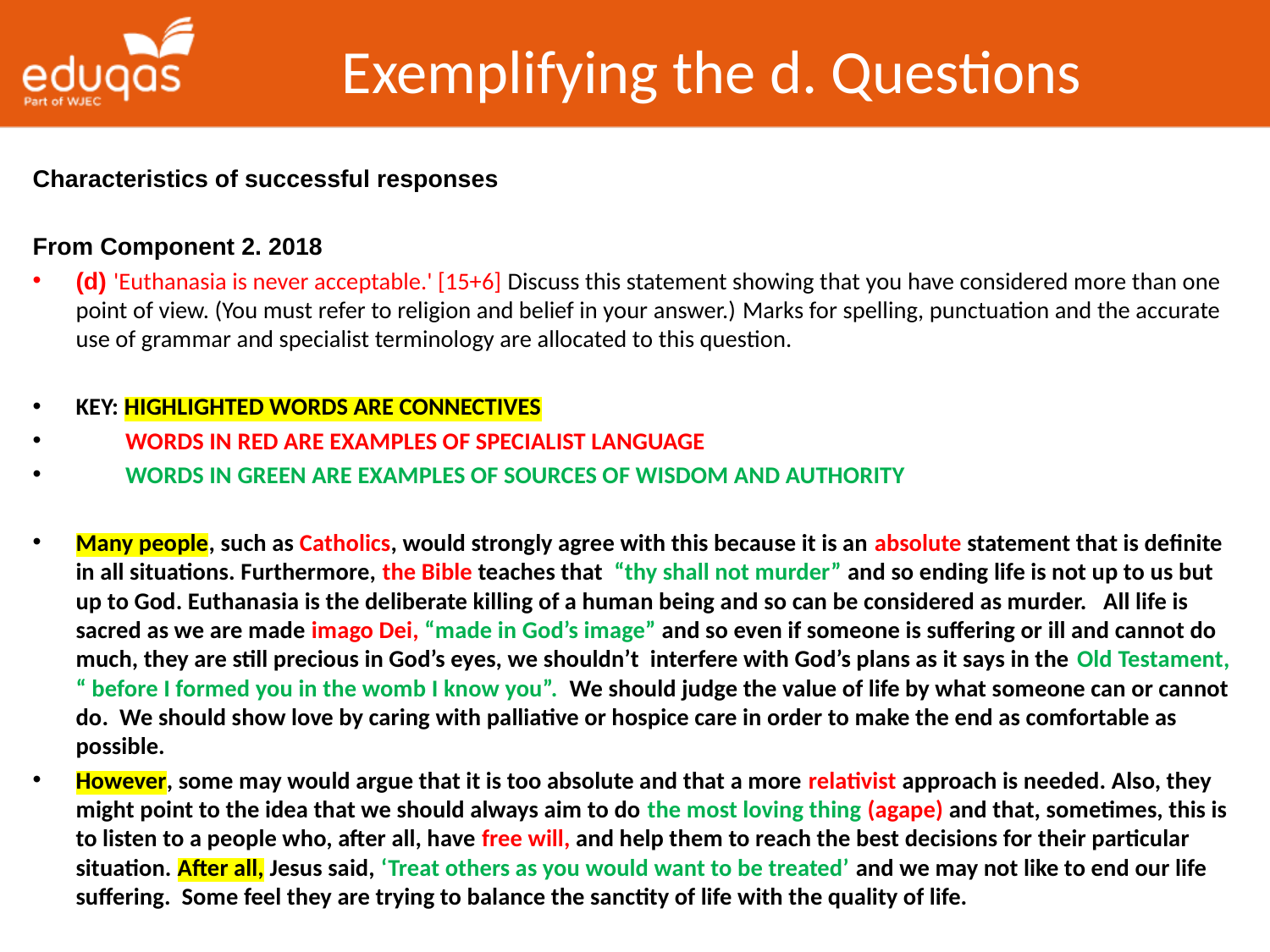

# Exemplifying the d. Questions
Characteristics of successful responses

From Component 2. 2018
(d) 'Euthanasia is never acceptable.' [15+6] Discuss this statement showing that you have considered more than one point of view. (You must refer to religion and belief in your answer.) Marks for spelling, punctuation and the accurate use of grammar and specialist terminology are allocated to this question.

KEY: HIGHLIGHTED WORDS ARE CONNECTIVES
         WORDS IN RED ARE EXAMPLES OF SPECIALIST LANGUAGE
         WORDS IN GREEN ARE EXAMPLES OF SOURCES OF WISDOM AND AUTHORITY

Many people, such as Catholics, would strongly agree with this because it is an absolute statement that is definite in all situations. Furthermore, the Bible teaches that  “thy shall not murder” and so ending life is not up to us but up to God. Euthanasia is the deliberate killing of a human being and so can be considered as murder.   All life is sacred as we are made imago Dei, “made in God’s image” and so even if someone is suffering or ill and cannot do much, they are still precious in God’s eyes, we shouldn’t  interfere with God’s plans as it says in the Old Testament, “ before I formed you in the womb I know you”.  We should judge the value of life by what someone can or cannot do.  We should show love by caring with palliative or hospice care in order to make the end as comfortable as possible.
However, some may would argue that it is too absolute and that a more relativist approach is needed. Also, they might point to the idea that we should always aim to do the most loving thing (agape) and that, sometimes, this is to listen to a people who, after all, have free will, and help them to reach the best decisions for their particular situation. After all, Jesus said, ‘Treat others as you would want to be treated’ and we may not like to end our life suffering.  Some feel they are trying to balance the sanctity of life with the quality of life.